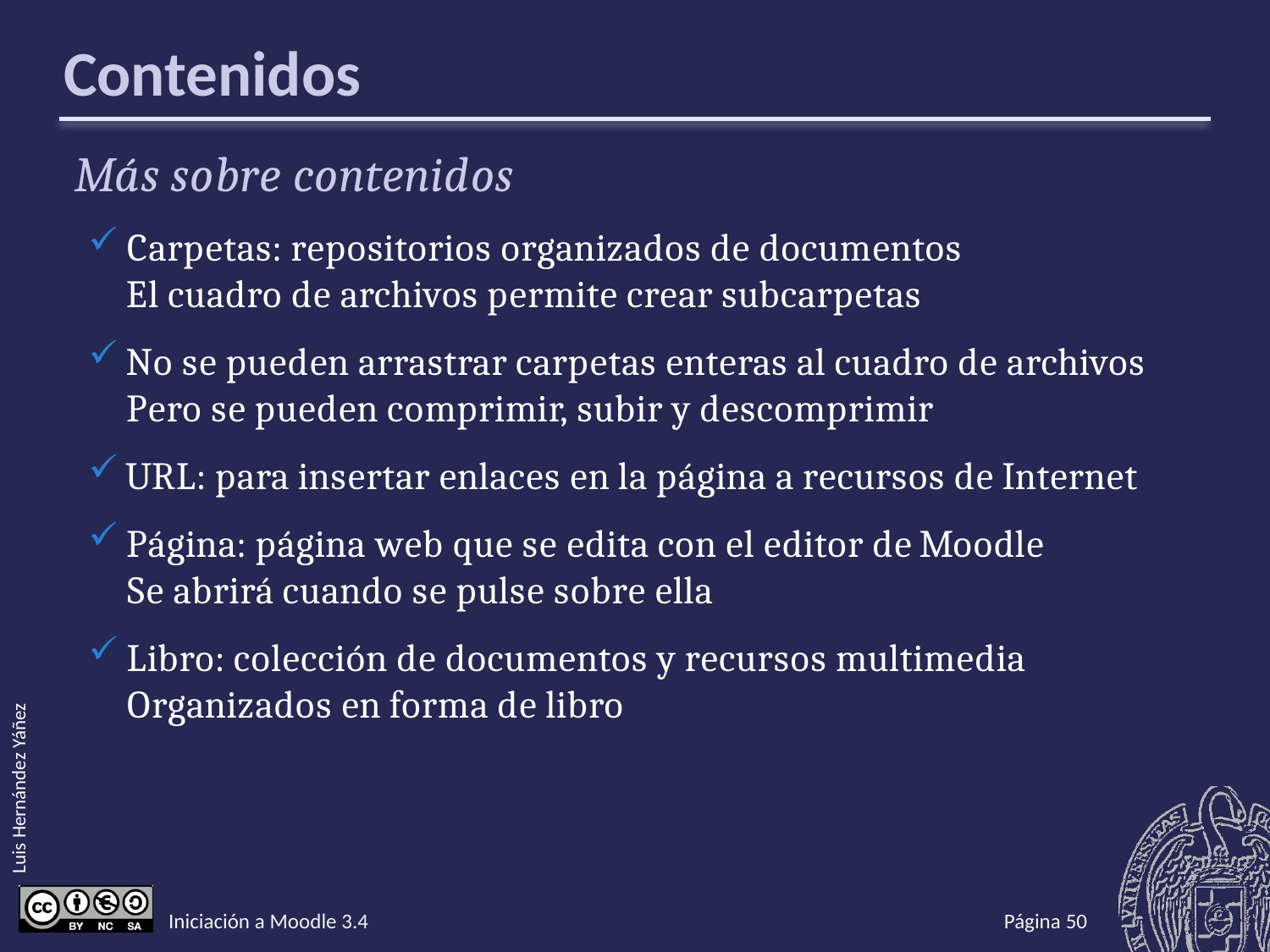

# Contenidos
Más sobre contenidos
Carpetas: repositorios organizados de documentos
El cuadro de archivos permite crear subcarpetas
No se pueden arrastrar carpetas enteras al cuadro de archivos
Pero se pueden comprimir, subir y descomprimir
URL: para insertar enlaces en la página a recursos de Internet
Página: página web que se edita con el editor de Moodle
Se abrirá cuando se pulse sobre ella
Libro: colección de documentos y recursos multimedia
Organizados en forma de libro
Iniciación a Moodle 3.4
Página 50